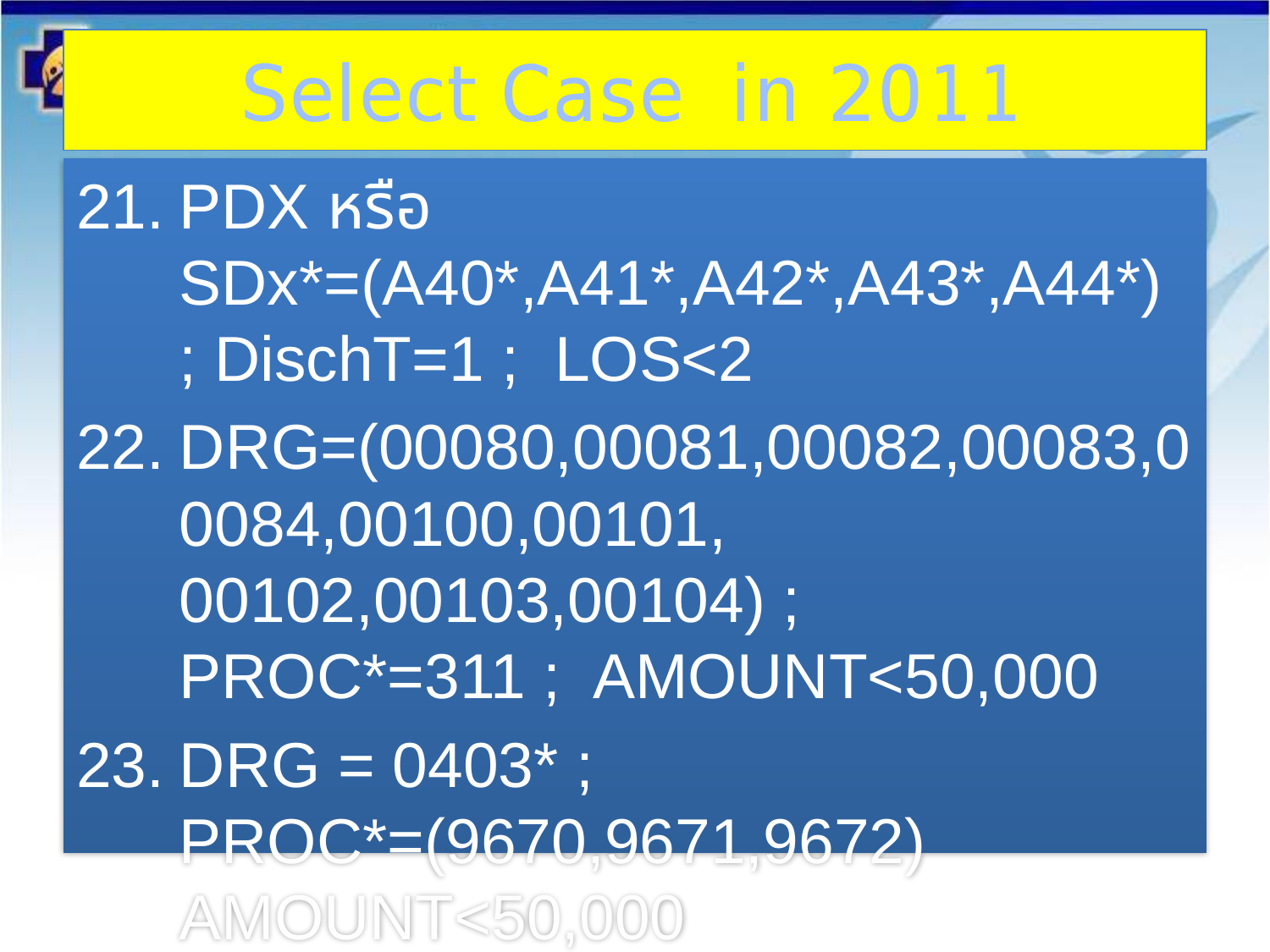

# Select Case  in 2011
PDX หรือ SDx*=(A40*,A41*,A42*,A43*,A44*) ; DischT=1 ;  LOS<2
DRG=(00080,00081,00082,00083,00084,00100,00101,      00102,00103,00104) ; PROC*=311 ;  AMOUNT<50,000
DRG = 0403* ; PROC*=(9670,9671,9672) AMOUNT<50,000
DRG=11124  ; DateDsc=(01/10/2009-31/12/2009)
PDx = Z380 ;  adm_w<2.5  ;  SDx*!=(P05*,P07*)